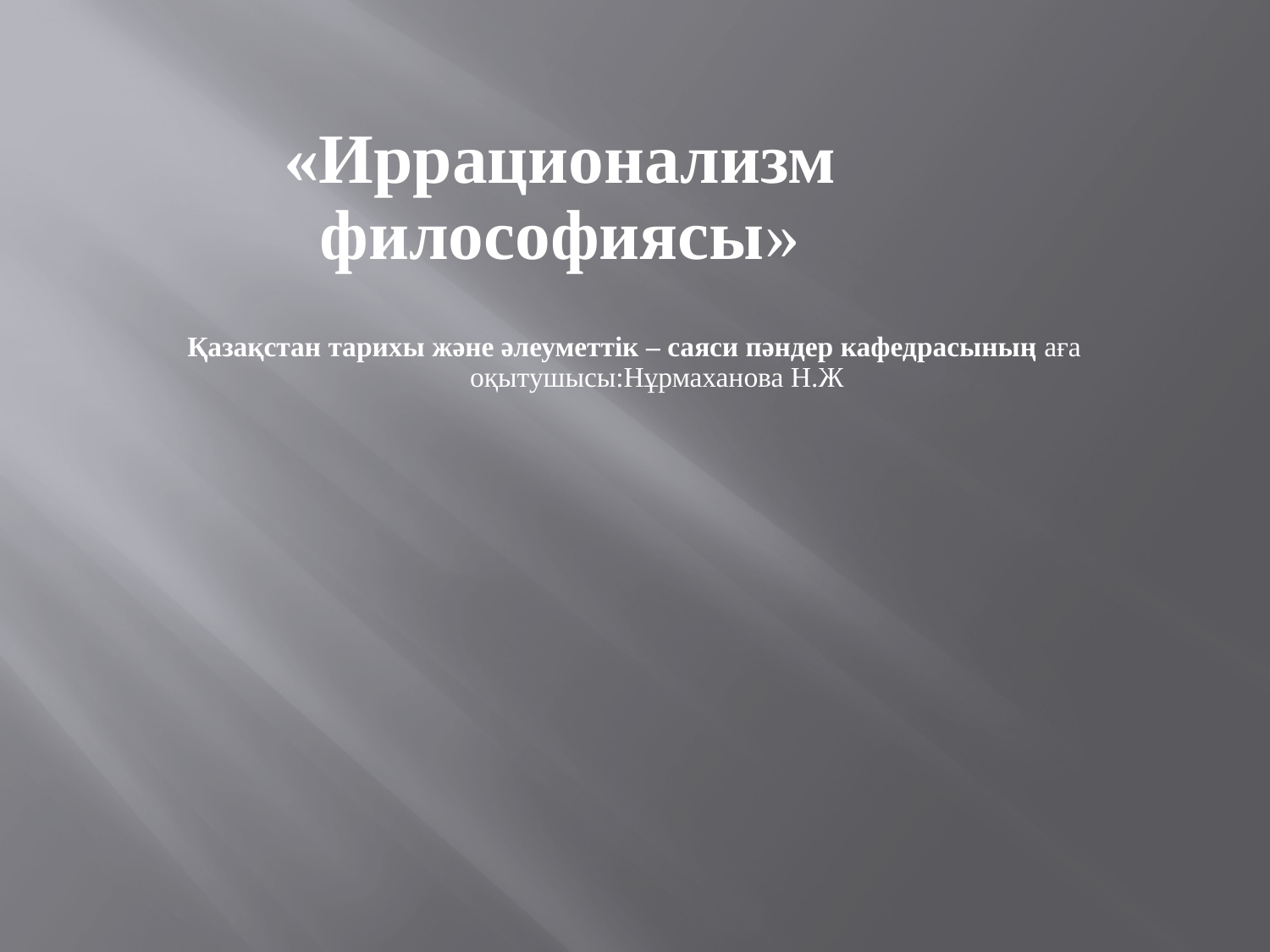

«Иррационализм философиясы»
Қазақстан тарихы және әлеуметтік – саяси пәндер кафедрасының аға оқытушысы:Нұрмаханова Н.Ж